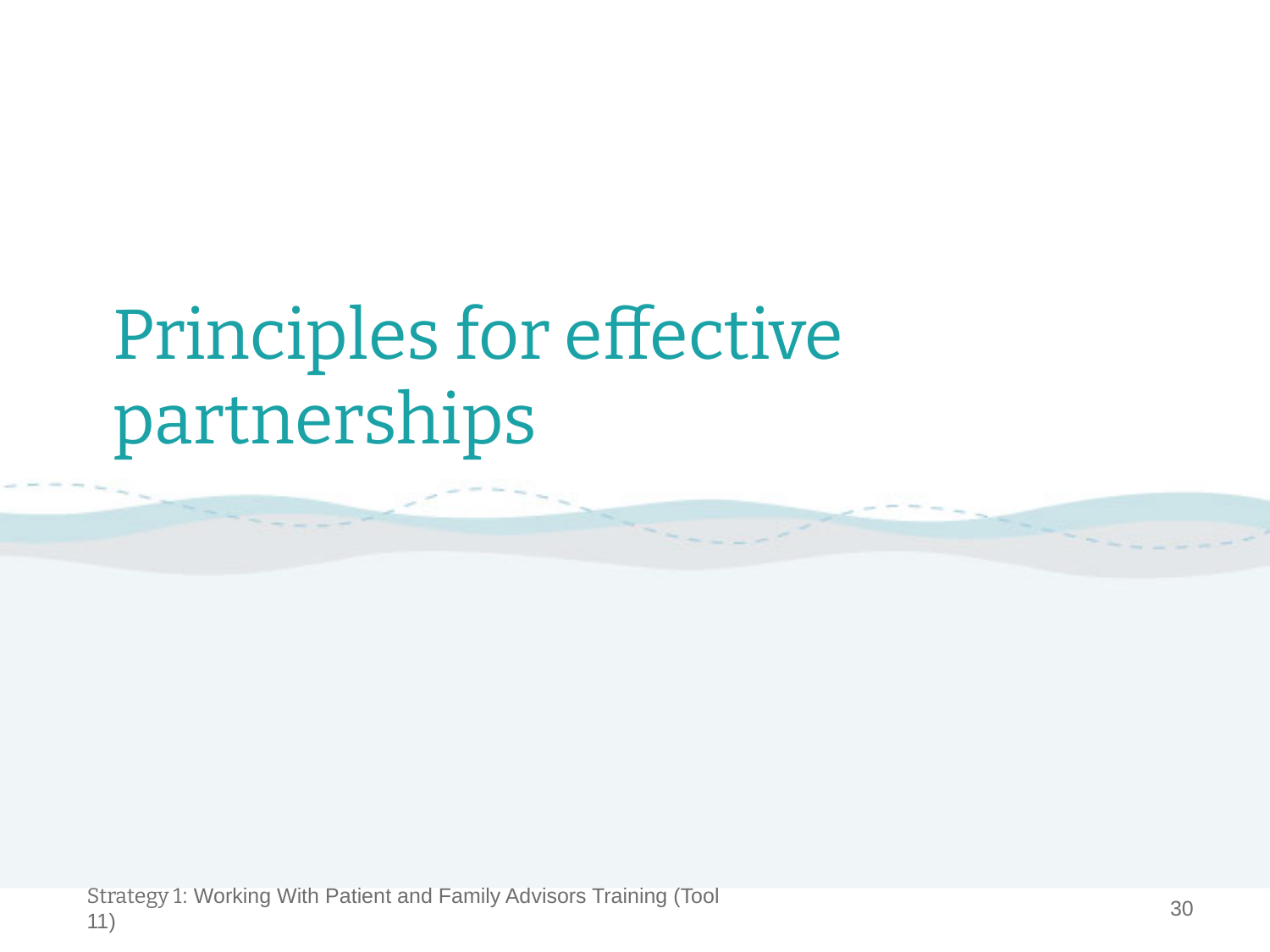

# Principles for effective partnerships
Strategy 1: Working With Patient and Family Advisors Training (Tool 11)
30